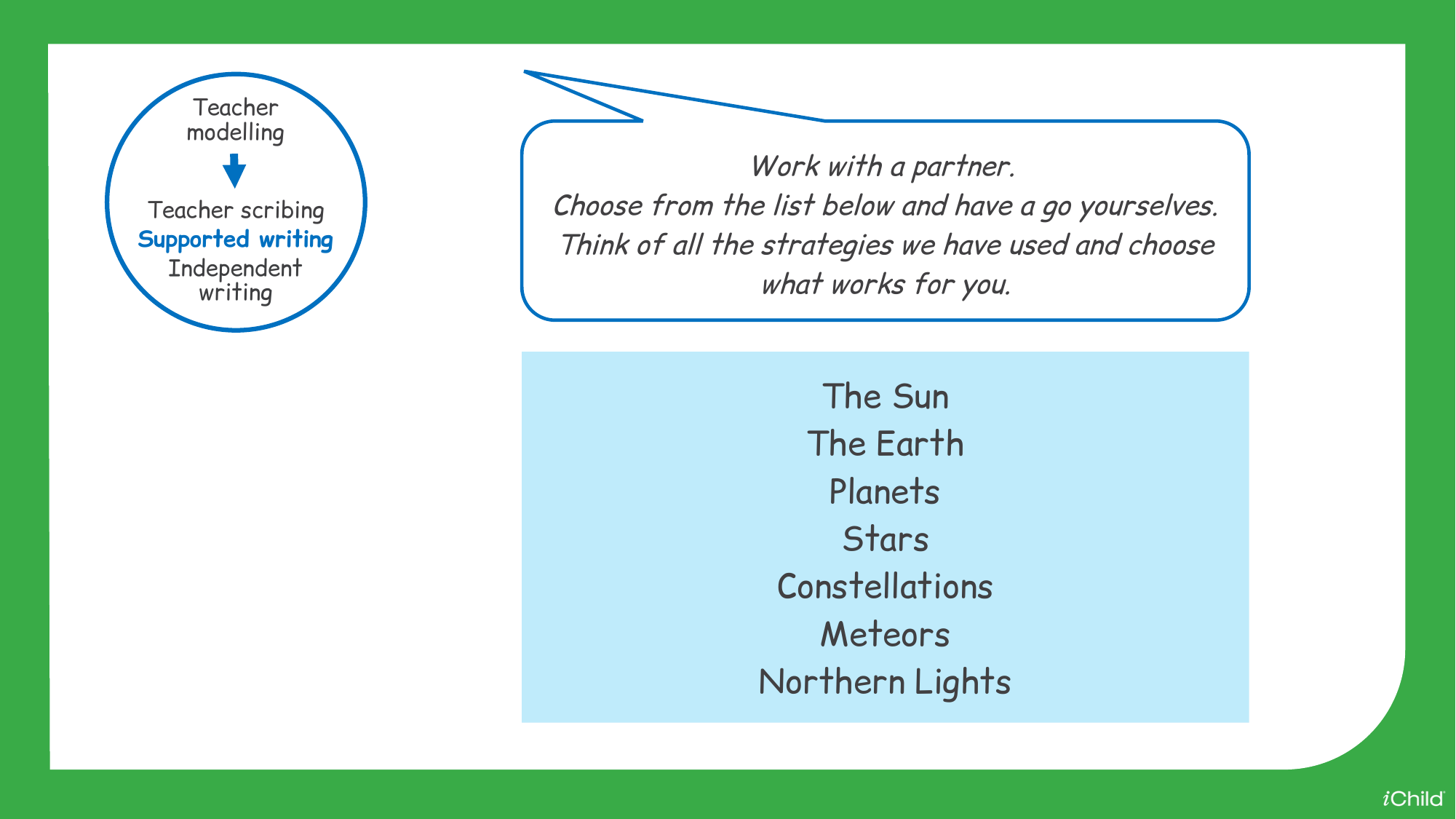

Teacher modelling
Teacher scribing
Supported writing
Independent writing
Work with a partner.
Choose from the list below and have a go yourselves.
Think of all the strategies we have used and choose what works for you.
The Sun
The Earth
Planets
Stars
Constellations
Meteors
Northern Lights